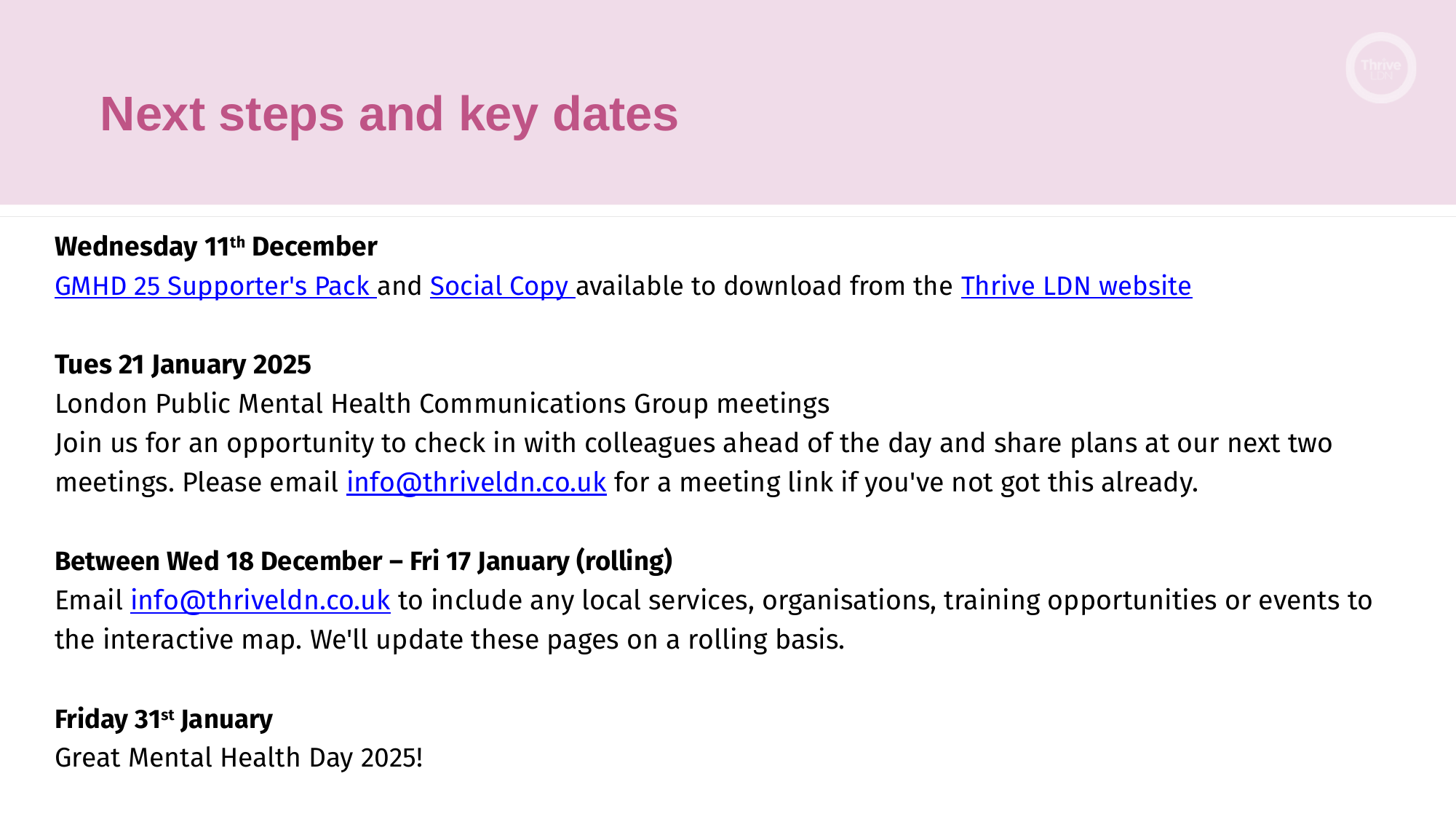

Next steps and key dates
Wednesday 11th December
GMHD 25 Supporter's Pack and Social Copy available to download from the Thrive LDN website

Tues 21 January 2025
London Public Mental Health Communications Group meetings
Join us for an opportunity to check in with colleagues ahead of the day and share plans at our next two meetings. Please email info@thriveldn.co.uk for a meeting link if you've not got this already.

Between Wed 18 December – Fri 17 January (rolling)
Email info@thriveldn.co.uk to include any local services, organisations, training opportunities or events to the interactive map. We'll update these pages on a rolling basis.

Friday 31st January
Great Mental Health Day 2025!